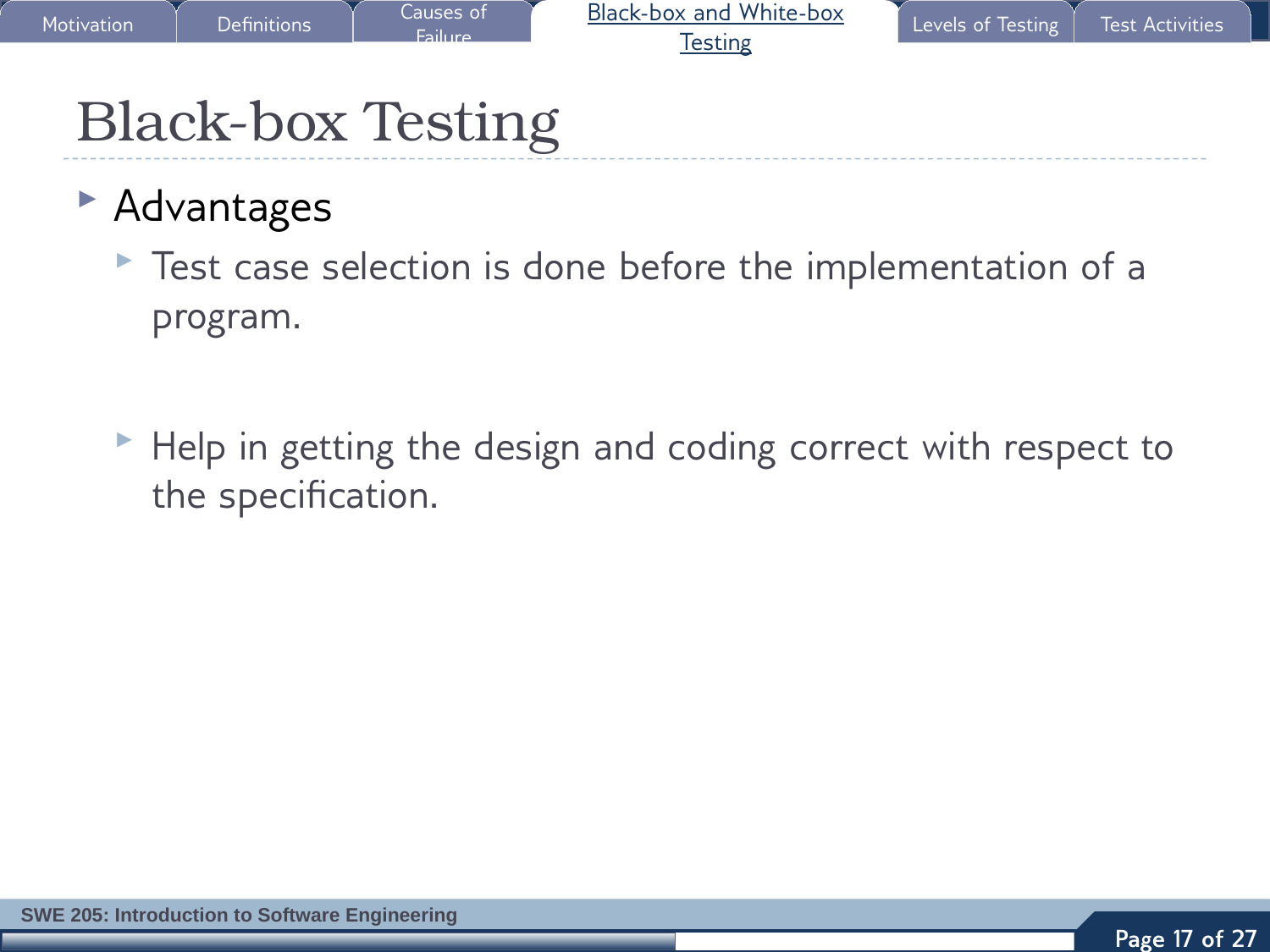

Motivation
Definitions
Causes of Failure
Black-box and White-box Testing
Levels of Testing
Test Activities
# Black-box Testing
Advantages
Test case selection is done before the implementation of a program.

Help in getting the design and coding correct with respect to the specification.

17
Page 17 of 27